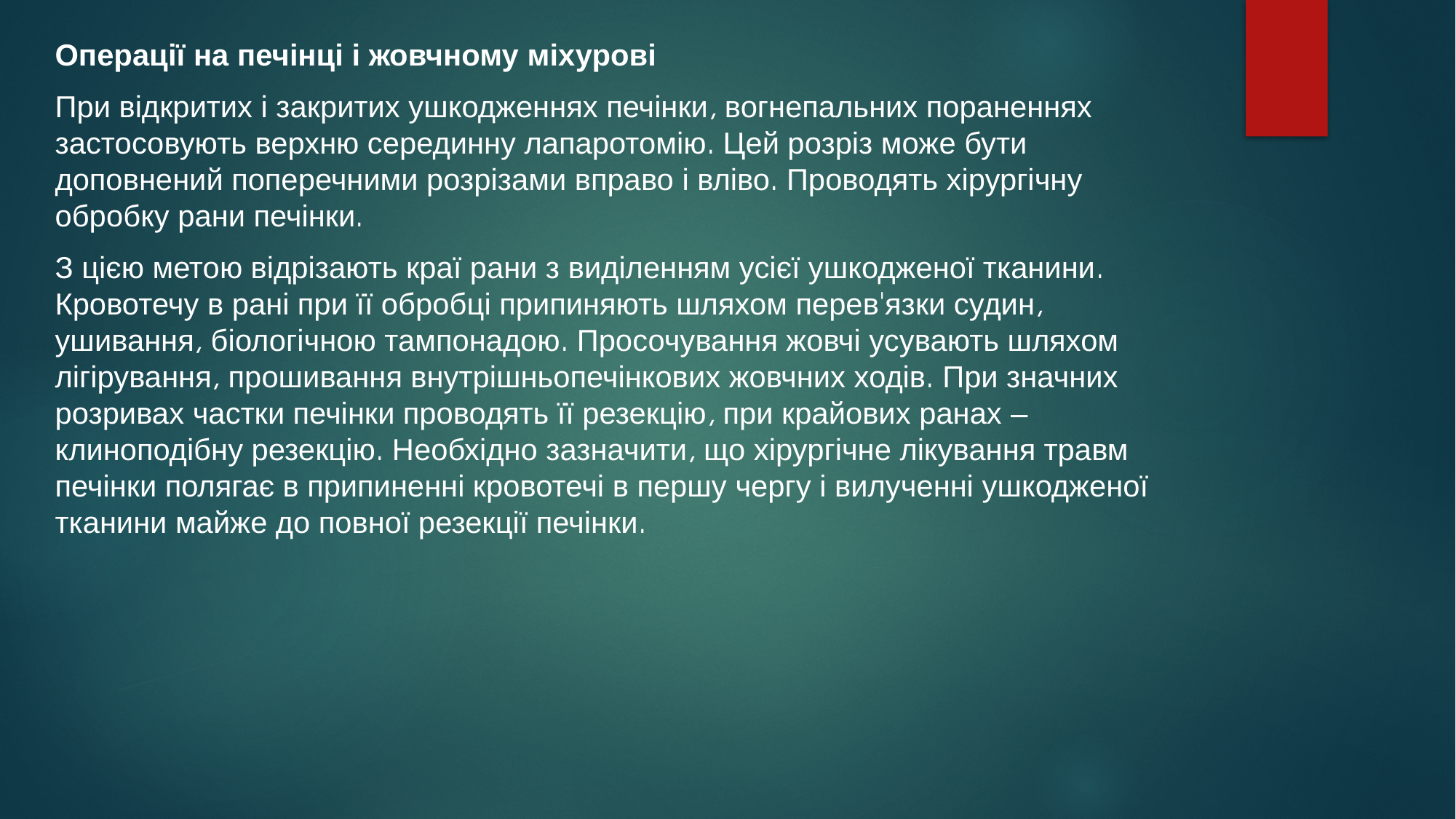

Операції на печінці і жовчному міхурові
При відкритих і закритих ушкодженнях печінки, вогнепальних пораненнях застосовують верхню серединну лапаротомію. Цей розріз може бути доповнений поперечними розрізами вправо і вліво. Проводять хірургічну обробку рани печінки.
З цією метою відрізають краї рани з виділенням усієї ушкодженої тканини. Кровотечу в рані при її обробці припиняють шляхом перев'язки судин, ушивання, біологічною тампонадою. Просочування жовчі усувають шляхом лігірування, прошивання внутрішньопечінкових жовчних ходів. При значних розривах частки печінки проводять її резекцію, при крайових ранах ─ клиноподібну резекцію. Необхідно зазначити, що хірургічне лікування травм печінки полягає в припиненні кровотечі в першу чергу і вилученні ушкодженої тканини майже до повної резекції печінки.